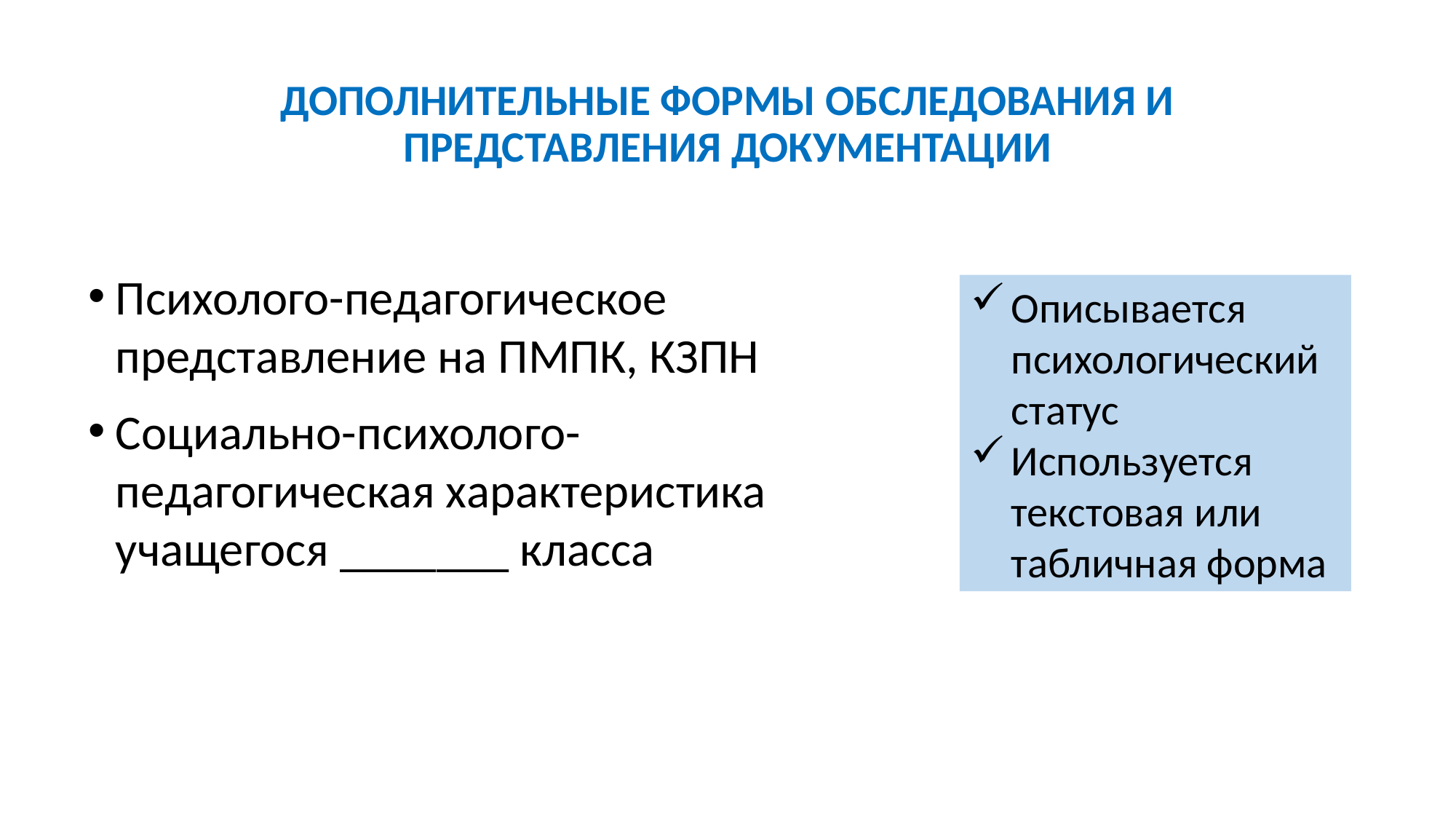

ДОПОЛНИТЕЛЬНЫЕ ФОРМЫ ОБСЛЕДОВАНИЯ И ПРЕДСТАВЛЕНИЯ ДОКУМЕНТАЦИИ
Психолого-педагогическое представление на ПМПК, КЗПН
Социально-психолого-педагогическая характеристика учащегося _______ класса

Описывается психологический статус
Используется текстовая или табличная форма